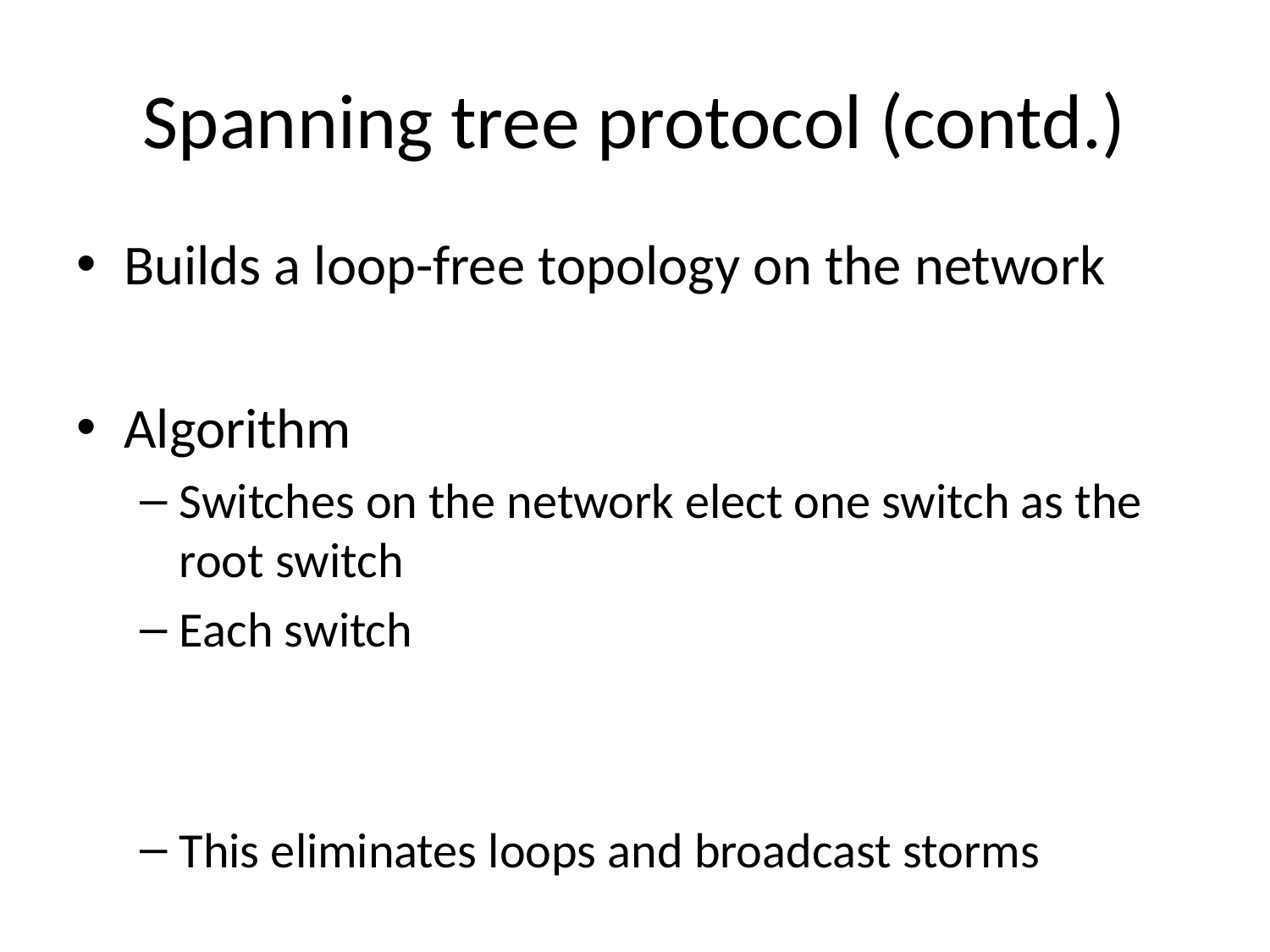

# Spanning tree protocol (contd.)
Builds a loop-free topology on the network

Algorithm
Switches on the network elect one switch as the root switch
Each switch

This eliminates loops and broadcast storms